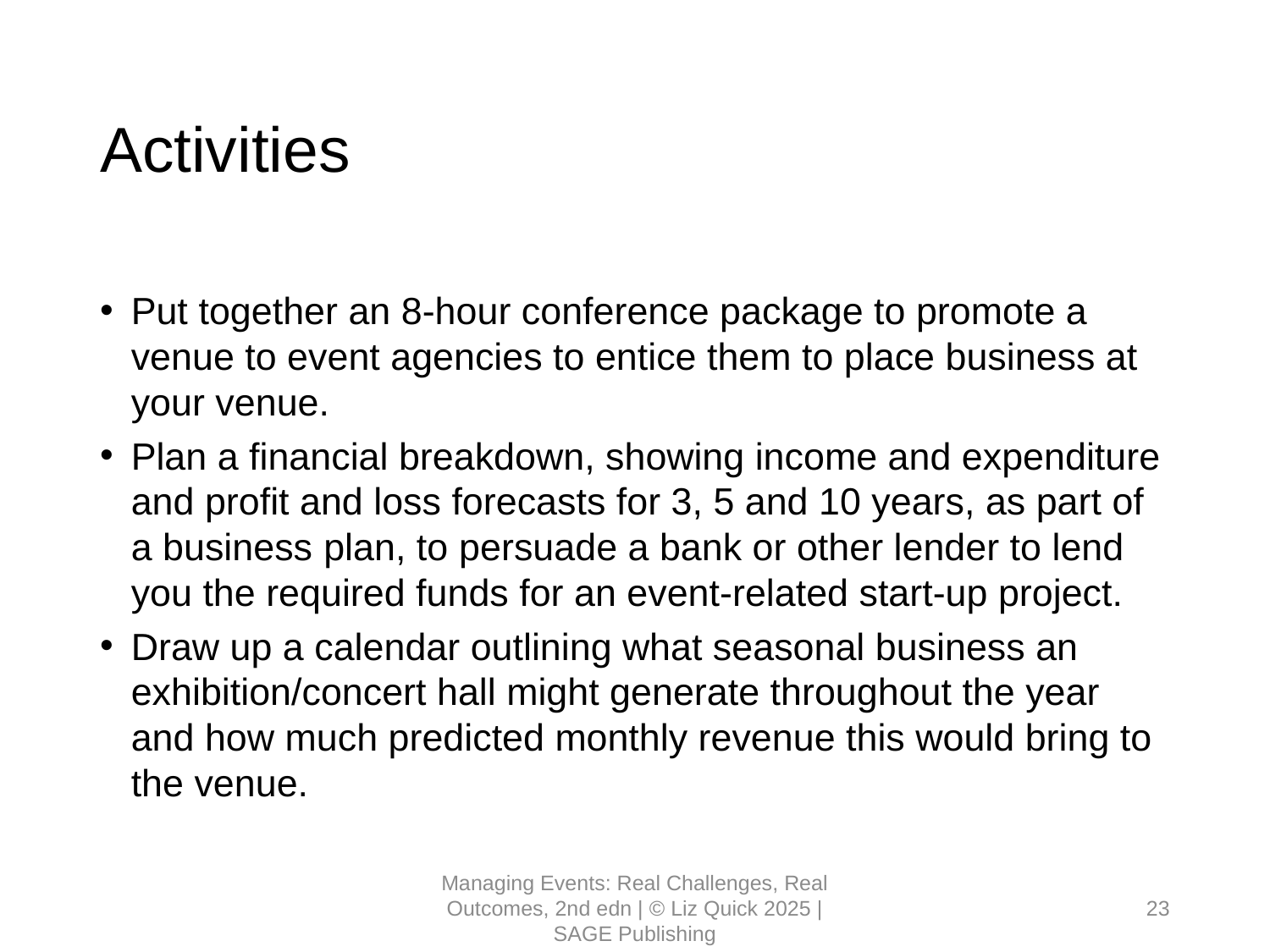

# Activities
Put together an 8-hour conference package to promote a venue to event agencies to entice them to place business at your venue.
Plan a financial breakdown, showing income and expenditure and profit and loss forecasts for 3, 5 and 10 years, as part of a business plan, to persuade a bank or other lender to lend you the required funds for an event-related start-up project.
Draw up a calendar outlining what seasonal business an exhibition/concert hall might generate throughout the year and how much predicted monthly revenue this would bring to the venue.
Managing Events: Real Challenges, Real Outcomes, 2nd edn | © Liz Quick 2025 | SAGE Publishing
23